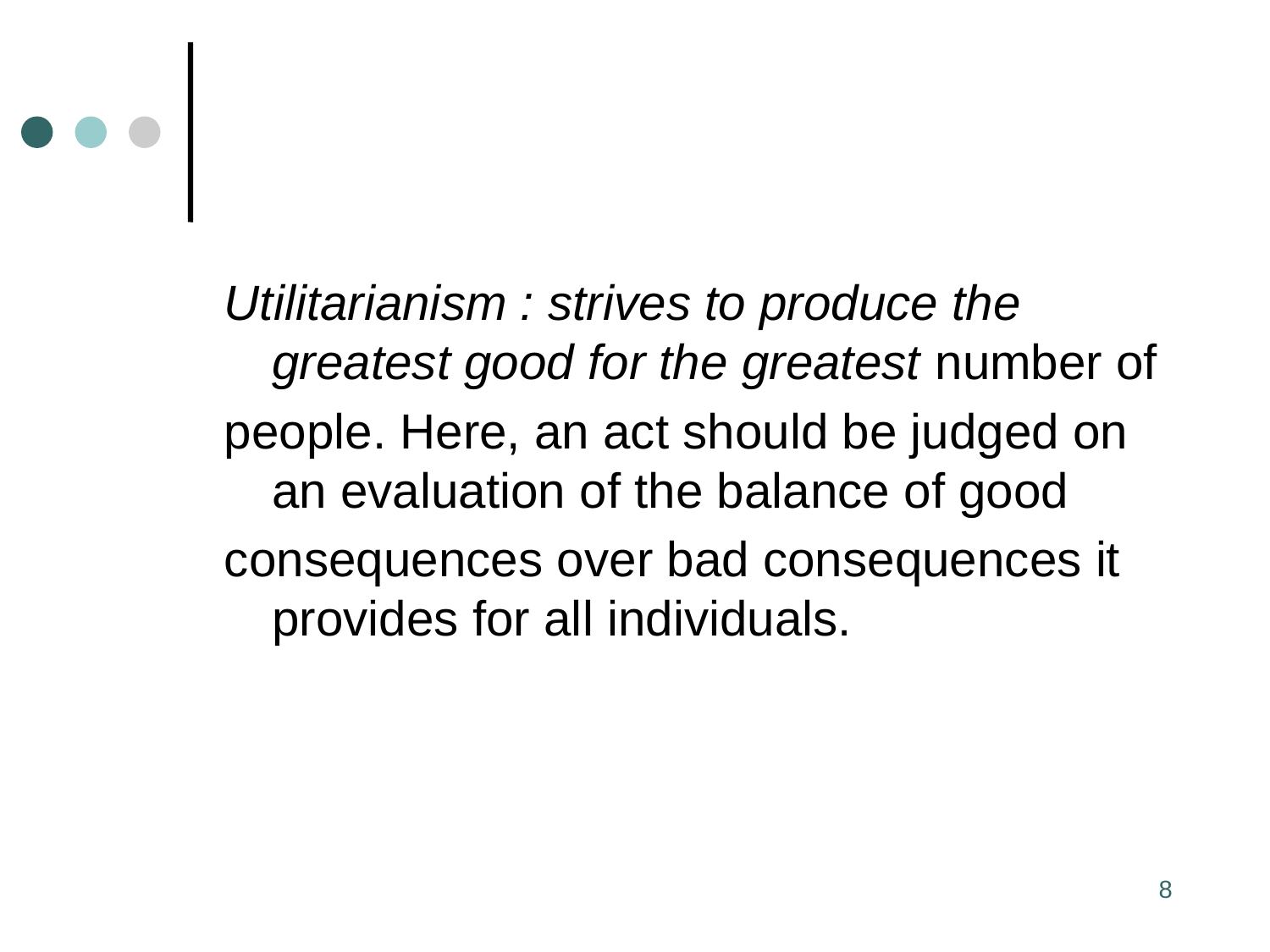

#
Utilitarianism : strives to produce the greatest good for the greatest number of
people. Here, an act should be judged on an evaluation of the balance of good
consequences over bad consequences it provides for all individuals.

8